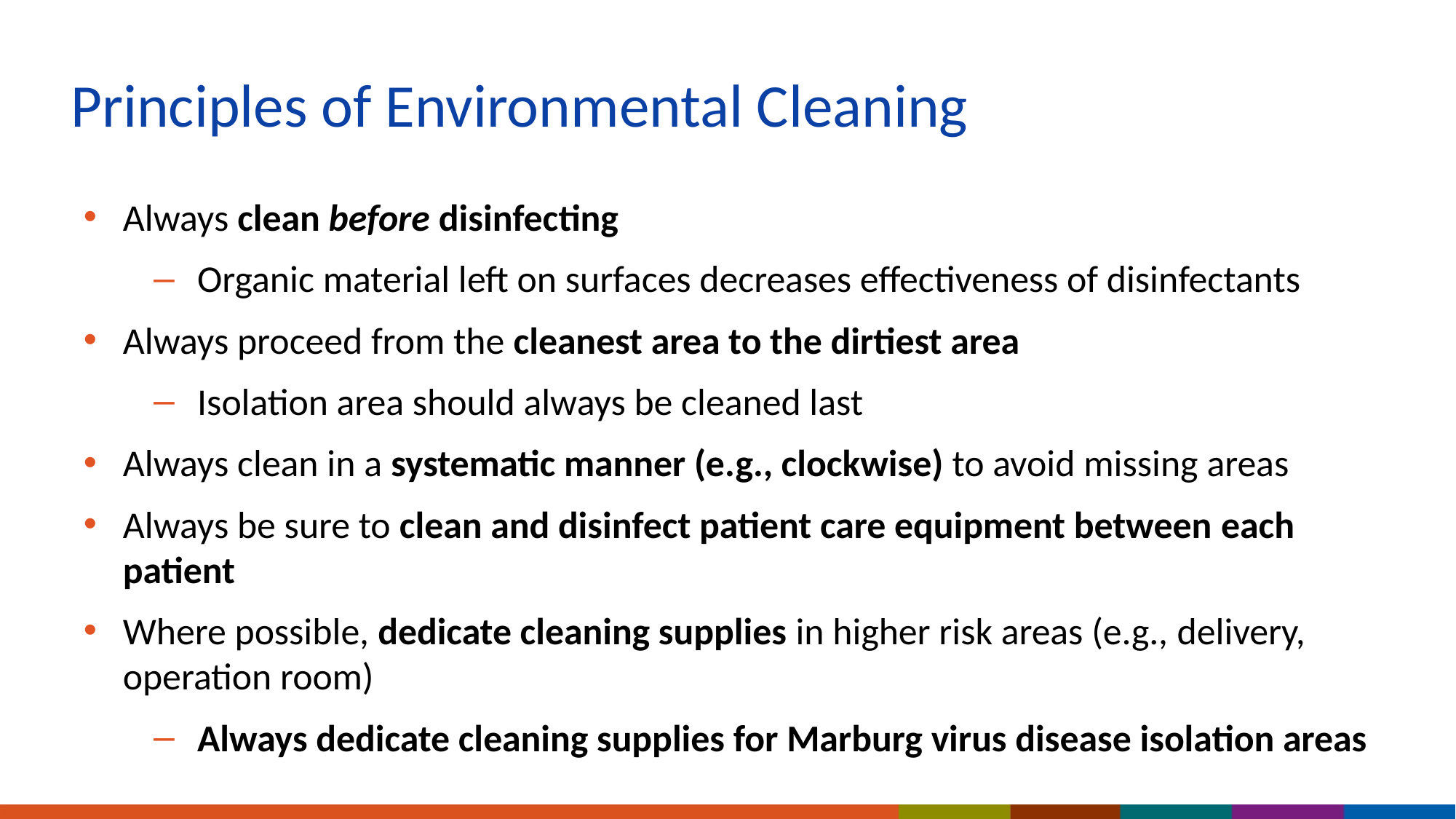

# Principles of Environmental Cleaning
Always clean before disinfecting
Organic material left on surfaces decreases effectiveness of disinfectants
Always proceed from the cleanest area to the dirtiest area
Isolation area should always be cleaned last
Always clean in a systematic manner (e.g., clockwise) to avoid missing areas
Always be sure to clean and disinfect patient care equipment between each patient
Where possible, dedicate cleaning supplies in higher risk areas (e.g., delivery, operation room)
Always dedicate cleaning supplies for Marburg virus disease isolation areas